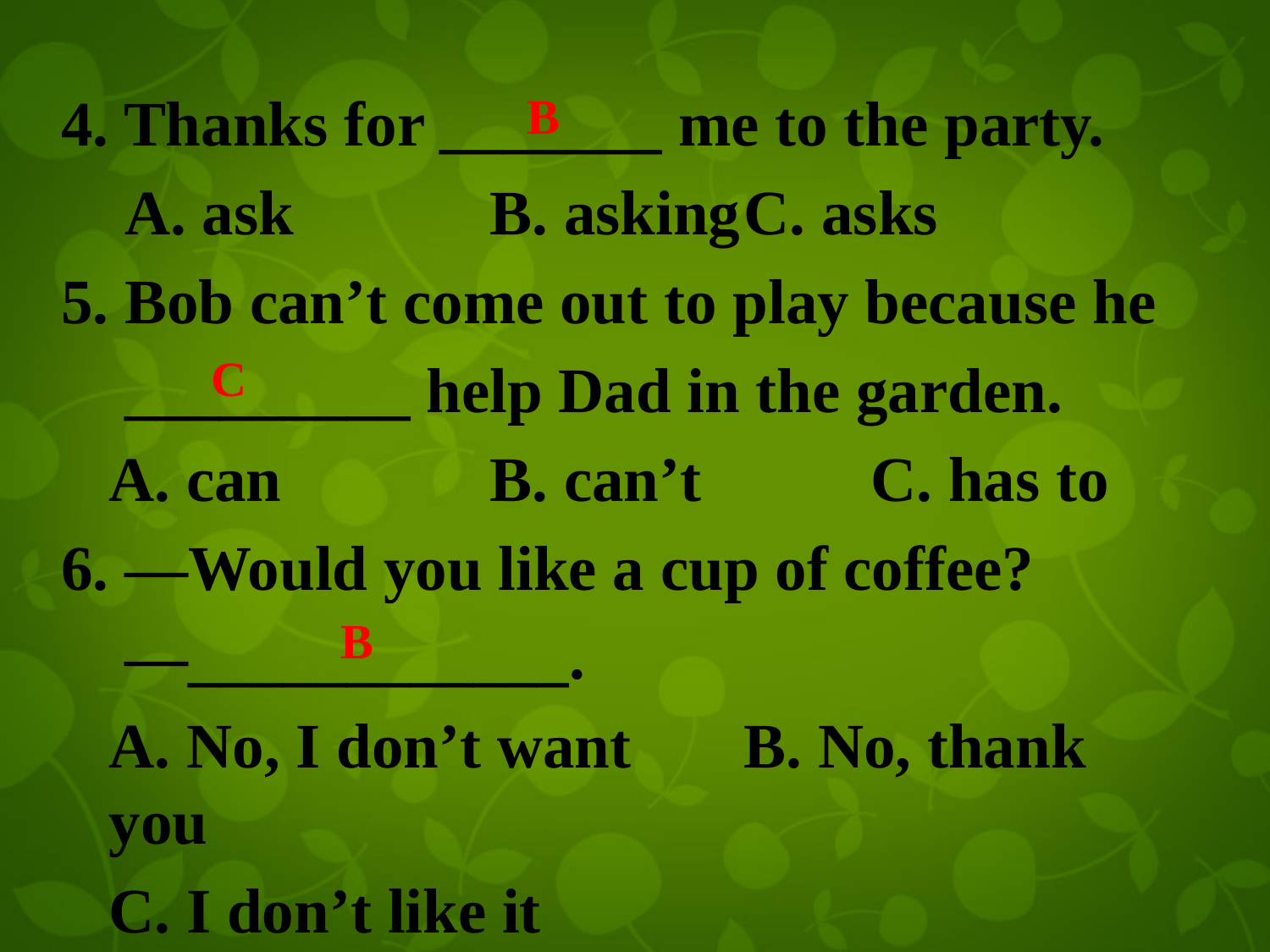

4. Thanks for _______ me to the party.
    A. ask	        B. asking	C. asks
5. Bob can’t come out to play because he
    _________ help Dad in the garden.
   A. can	        B. can’t		C. has to
6. —Would you like a cup of coffee?
    —____________.
   A. No, I don’t want	B. No, thank you
   C. I don’t like it
B
C
B